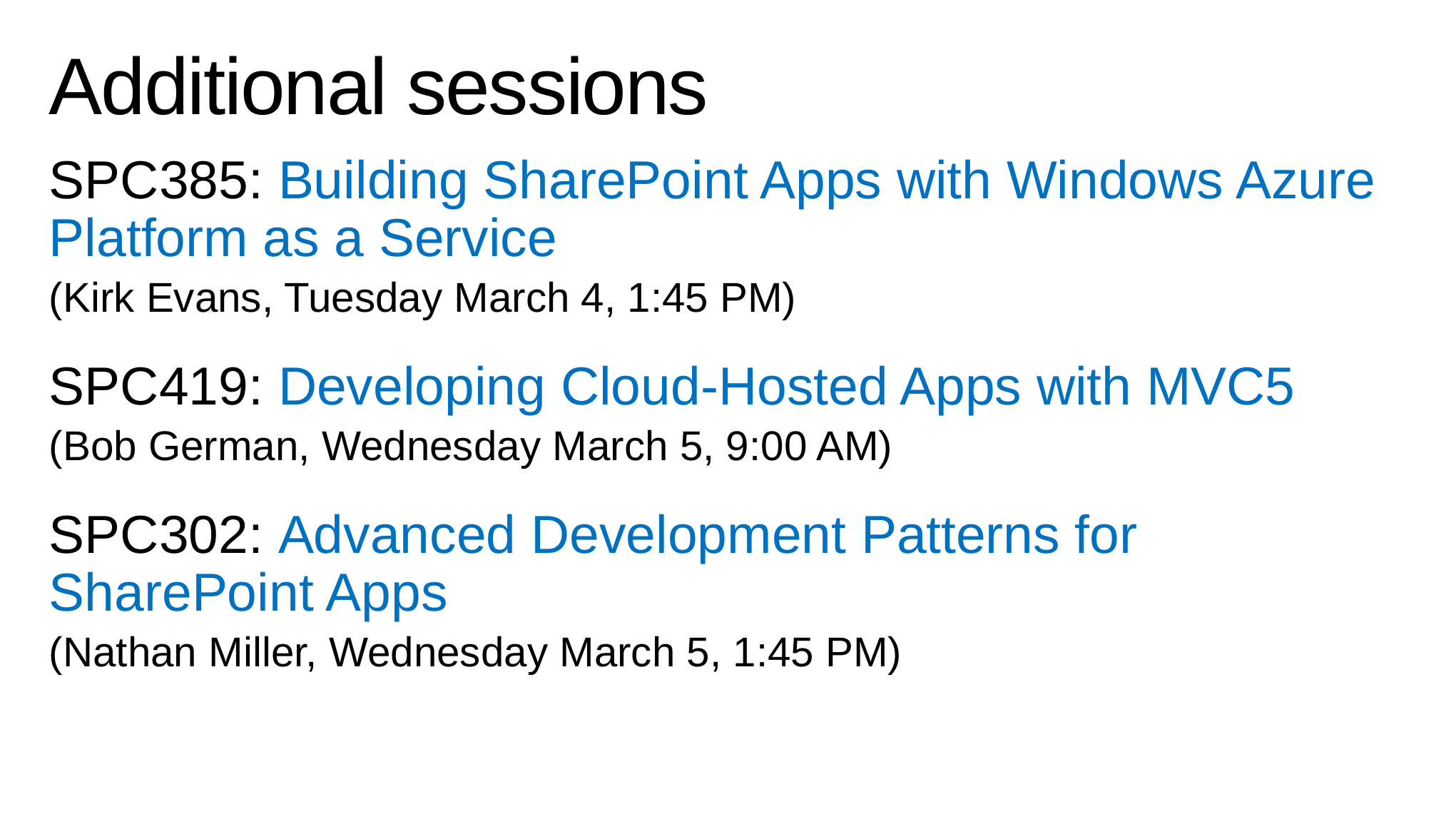

# Additional sessions
SPC385: Building SharePoint Apps with Windows Azure Platform as a Service
(Kirk Evans, Tuesday March 4, 1:45 PM)

SPC419: Developing Cloud-Hosted Apps with MVC5
(Bob German, Wednesday March 5, 9:00 AM)

SPC302: Advanced Development Patterns for SharePoint Apps
(Nathan Miller, Wednesday March 5, 1:45 PM)